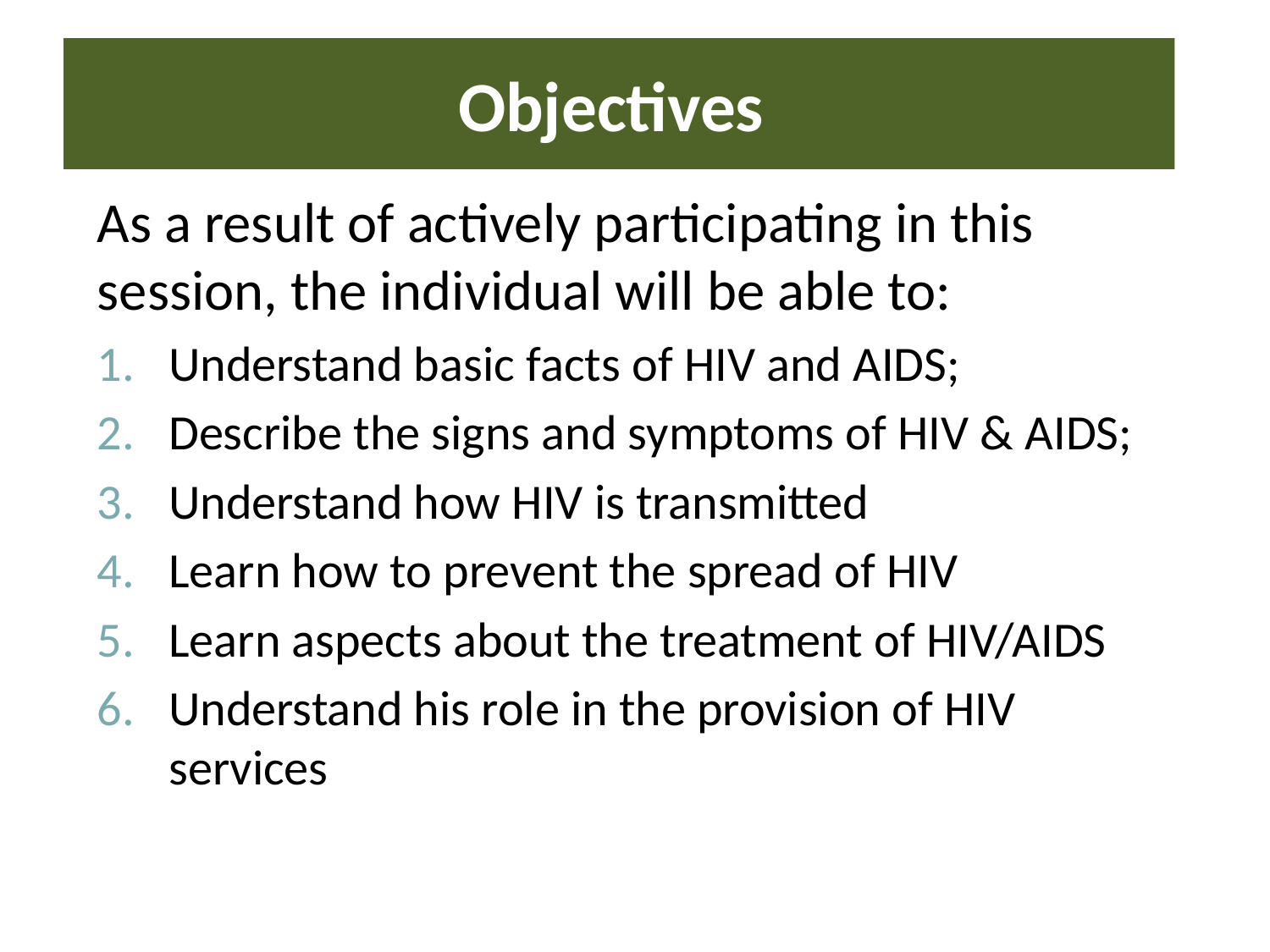

# Objectives
As a result of actively participating in this session, the individual will be able to:
Understand basic facts of HIV and AIDS;
Describe the signs and symptoms of HIV & AIDS;
Understand how HIV is transmitted
Learn how to prevent the spread of HIV
Learn aspects about the treatment of HIV/AIDS
Understand his role in the provision of HIV services